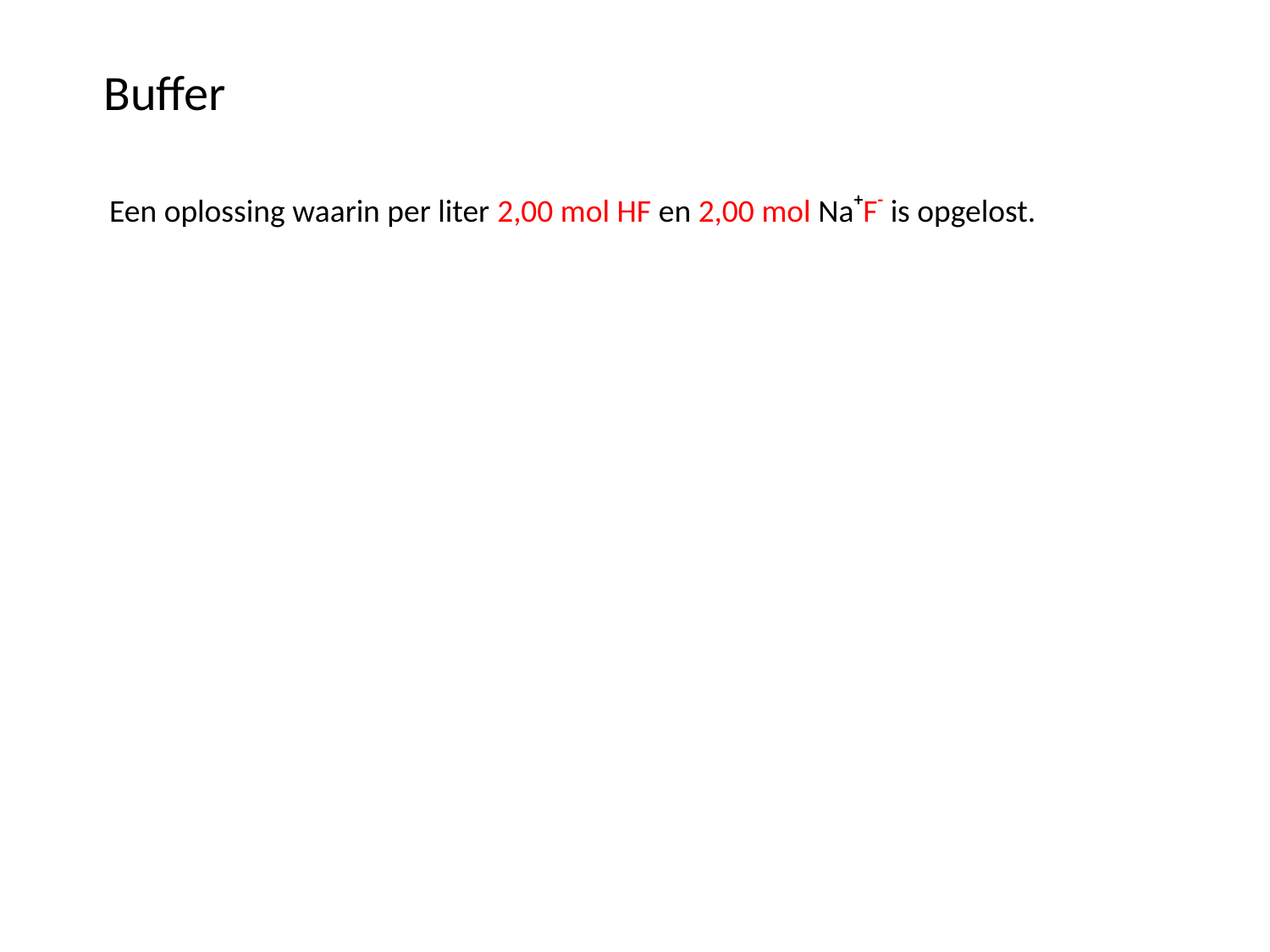

Buffer
Een buffer is bijvoorbeeld:
Een oplossing waarin per liter 2,00 mol HF en 2,00 mol Na+F- is opgelost.